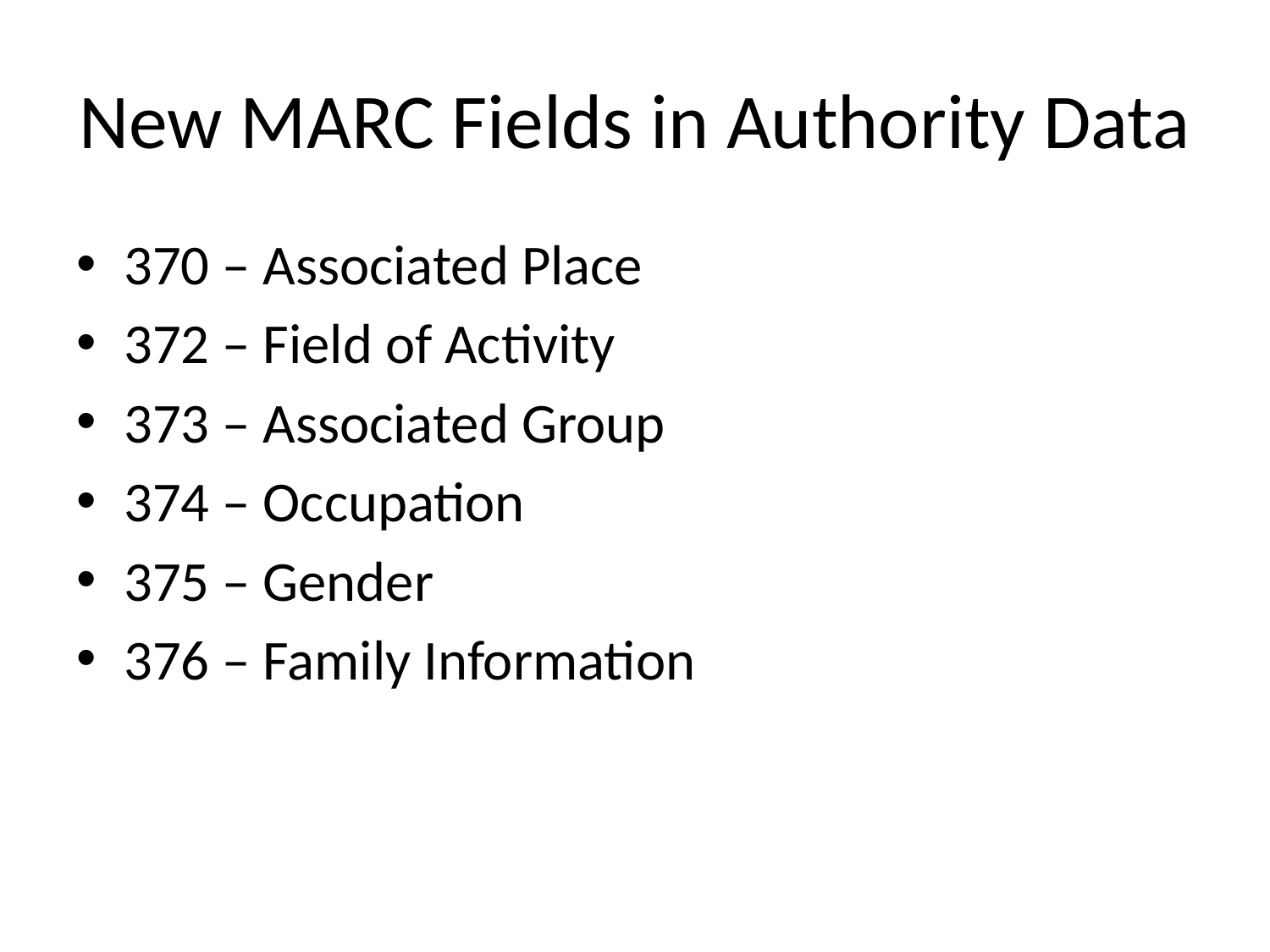

# New MARC Fields in Authority Data
370 – Associated Place
372 – Field of Activity
373 – Associated Group
374 – Occupation
375 – Gender
376 – Family Information